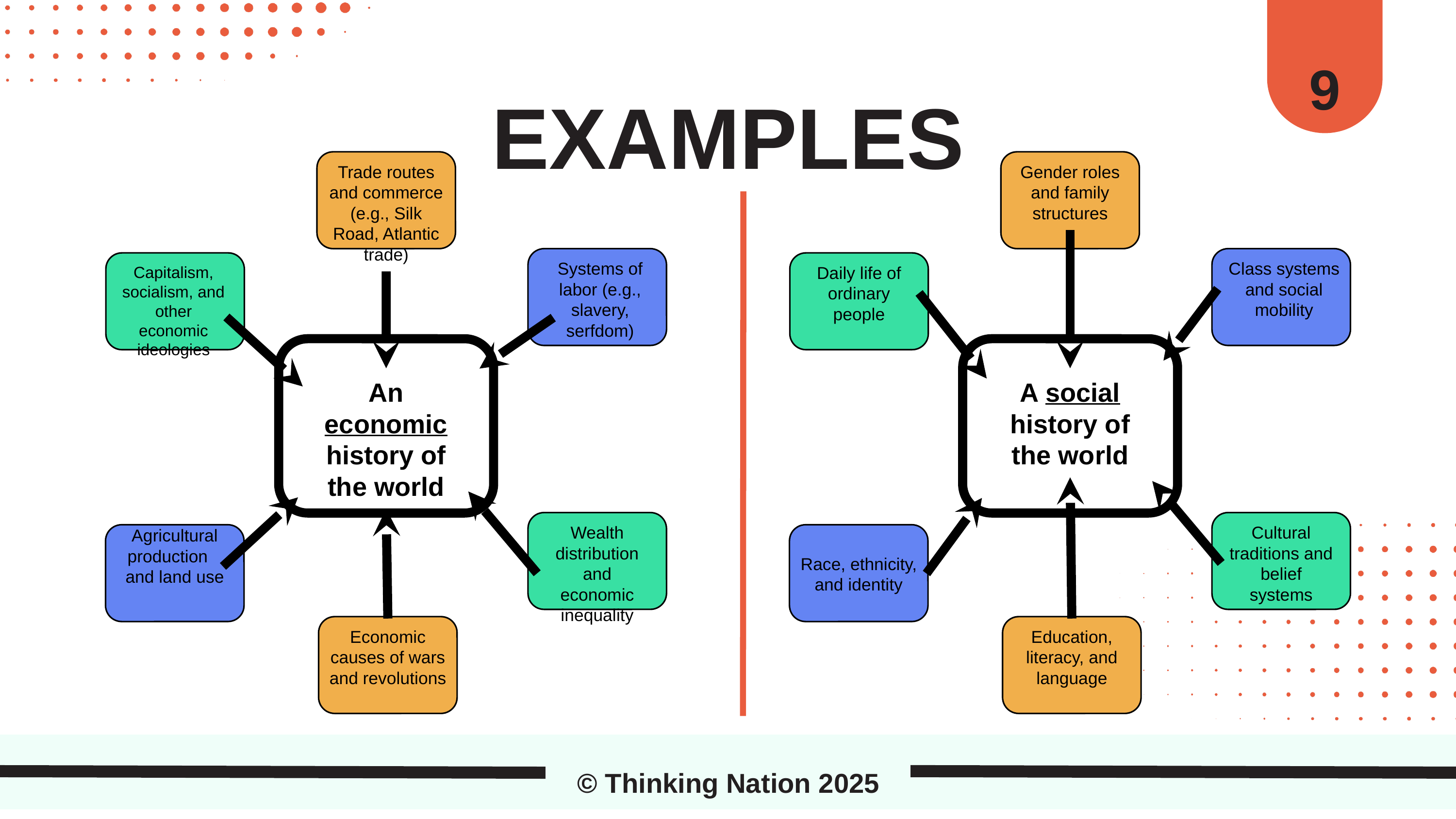

9
EXAMPLES

Trade routes and commerce (e.g., Silk Road, Atlantic trade)

Gender roles and family structures

Systems of labor (e.g., slavery, serfdom)

Class systems and social mobility

Capitalism, socialism, and other economic ideologies

Daily life of ordinary people

An economic history of the world
A social history of the world

Wealth distribution and economic inequality

Cultural traditions and belief systems
Agricultural production    and land use

Race, ethnicity, and identity

Economic causes of wars and revolutions

Education, literacy, and language

© Thinking Nation 2025